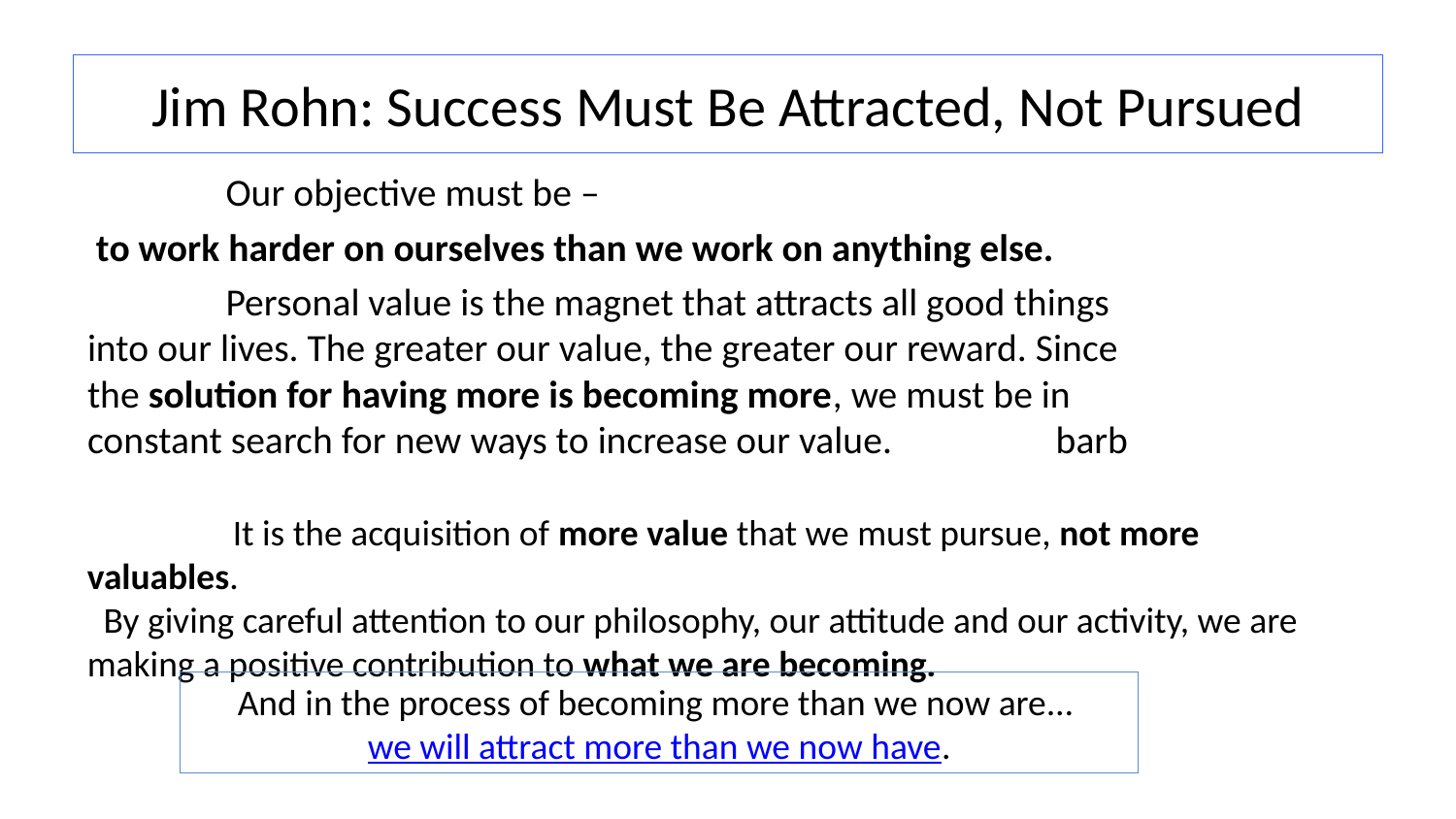

# Jim Rohn: Success Must Be Attracted, Not Pursued
	Our objective must be –
 to work harder on ourselves than we work on anything else.
	Personal value is the magnet that attracts all good things into our lives. The greater our value, the greater our reward. Since the solution for having more is becoming more, we must be in constant search for new ways to increase our value.		barb

	It is the acquisition of more value that we must pursue, not more valuables.
  By giving careful attention to our philosophy, our attitude and our activity, we are making a positive contribution to what we are becoming.
And in the process of becoming more than we now are… we will attract more than we now have.